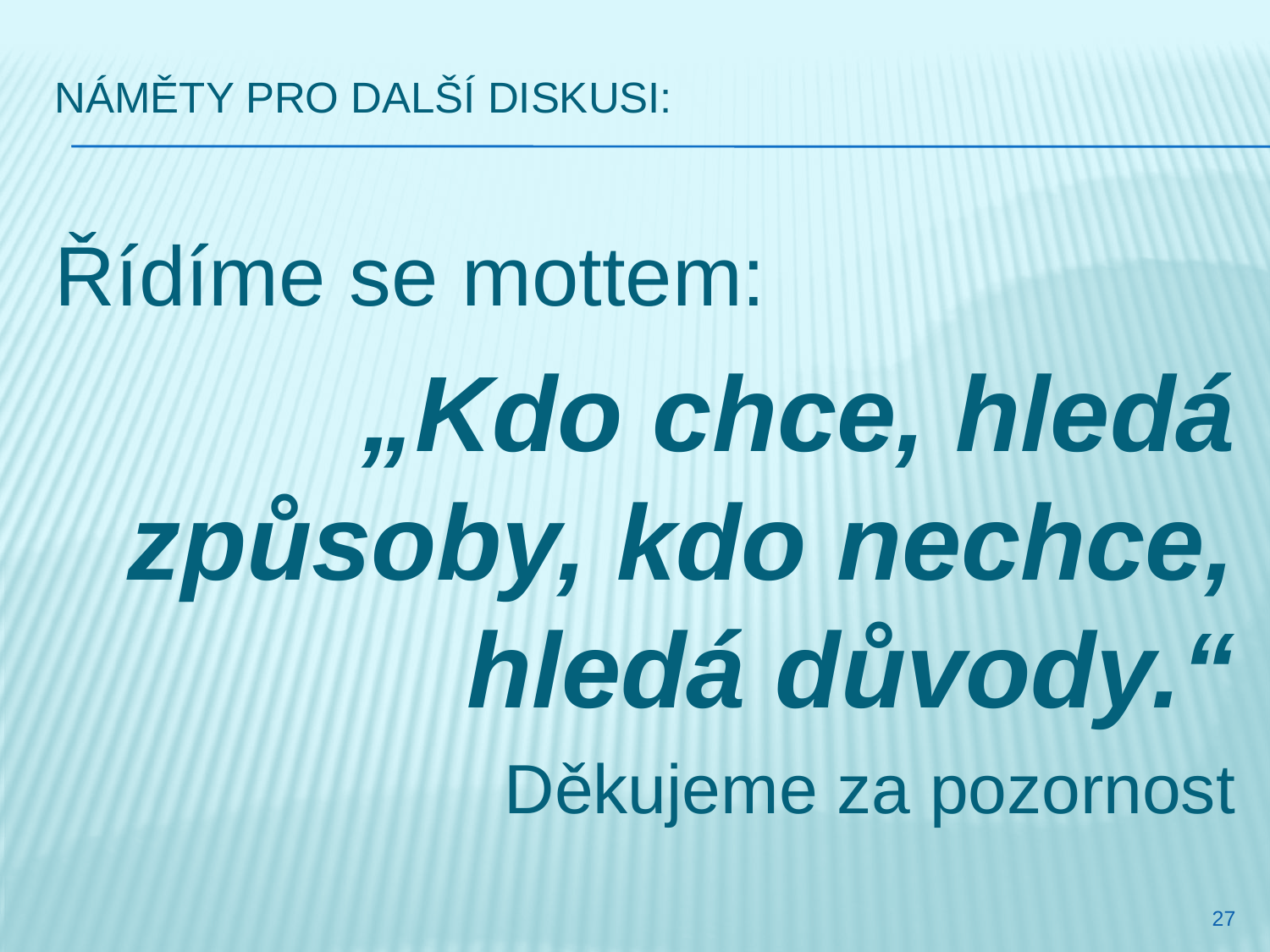

# Náměty pro další diskusi:
Řídíme se mottem:
„Kdo chce, hledá způsoby, kdo nechce, hledá důvody.“
Děkujeme za pozornost
27